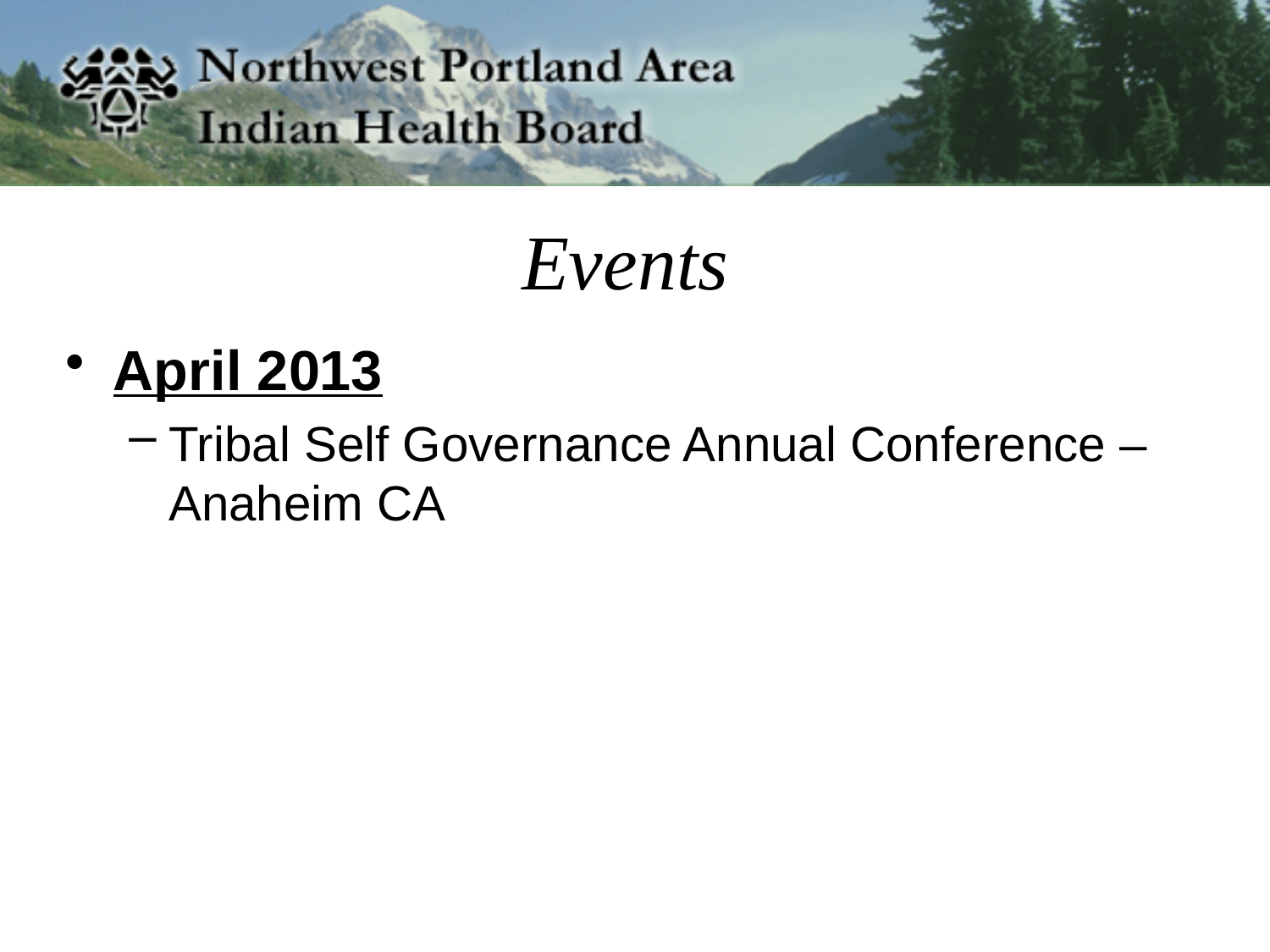

# Events
April 2013
Tribal Self Governance Annual Conference – Anaheim CA